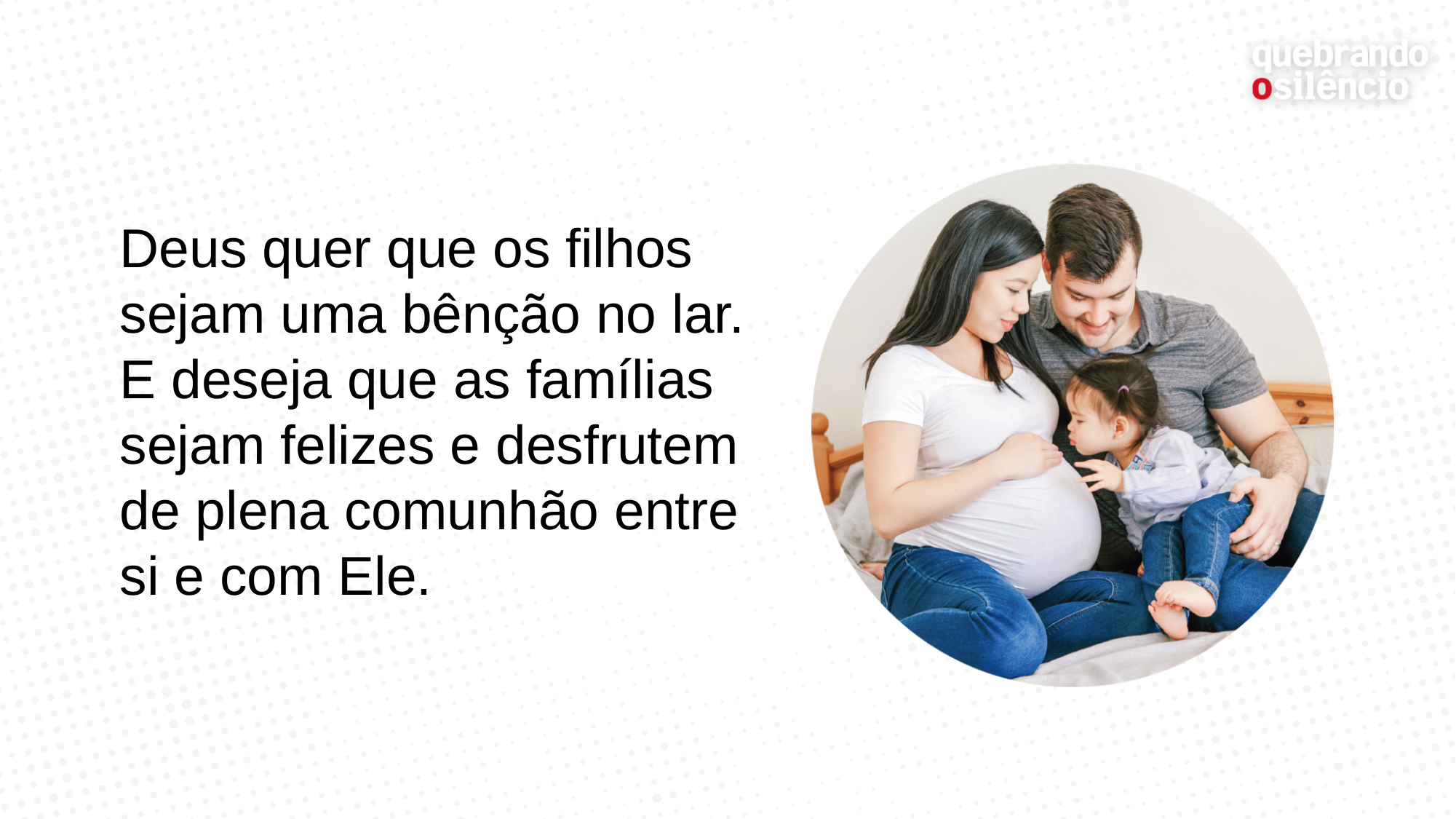

Deus quer que os filhos sejam uma bênção no lar. E deseja que as famílias sejam felizes e desfrutem de plena comunhão entre si e com Ele.